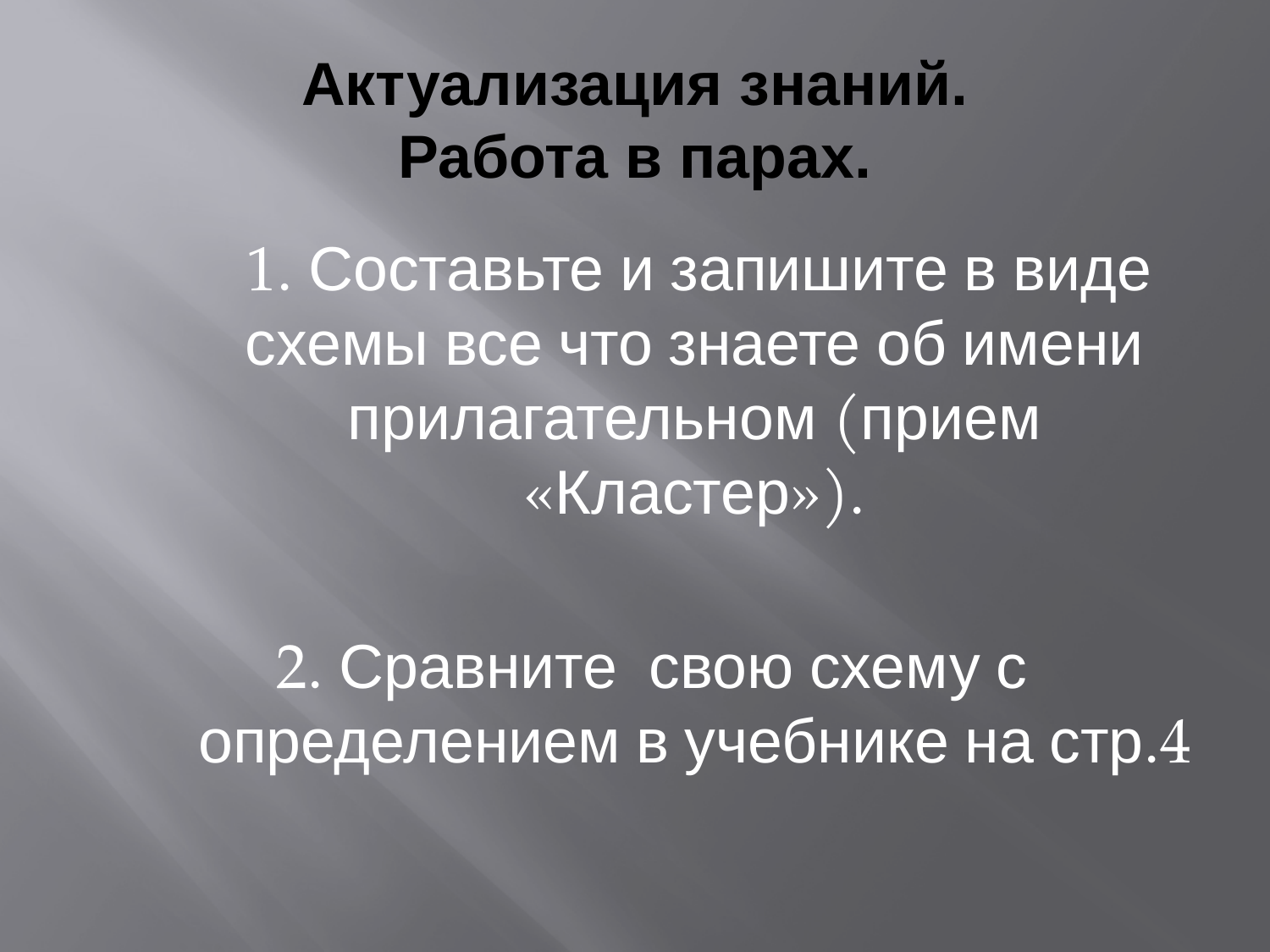

# Актуализация знаний. Работа в парах.
       1. Составьте и запишите в виде схемы все что знаете об имени прилагательном (прием «Кластер»).

 2. Сравните  свою схему с определением в учебнике на стр.4